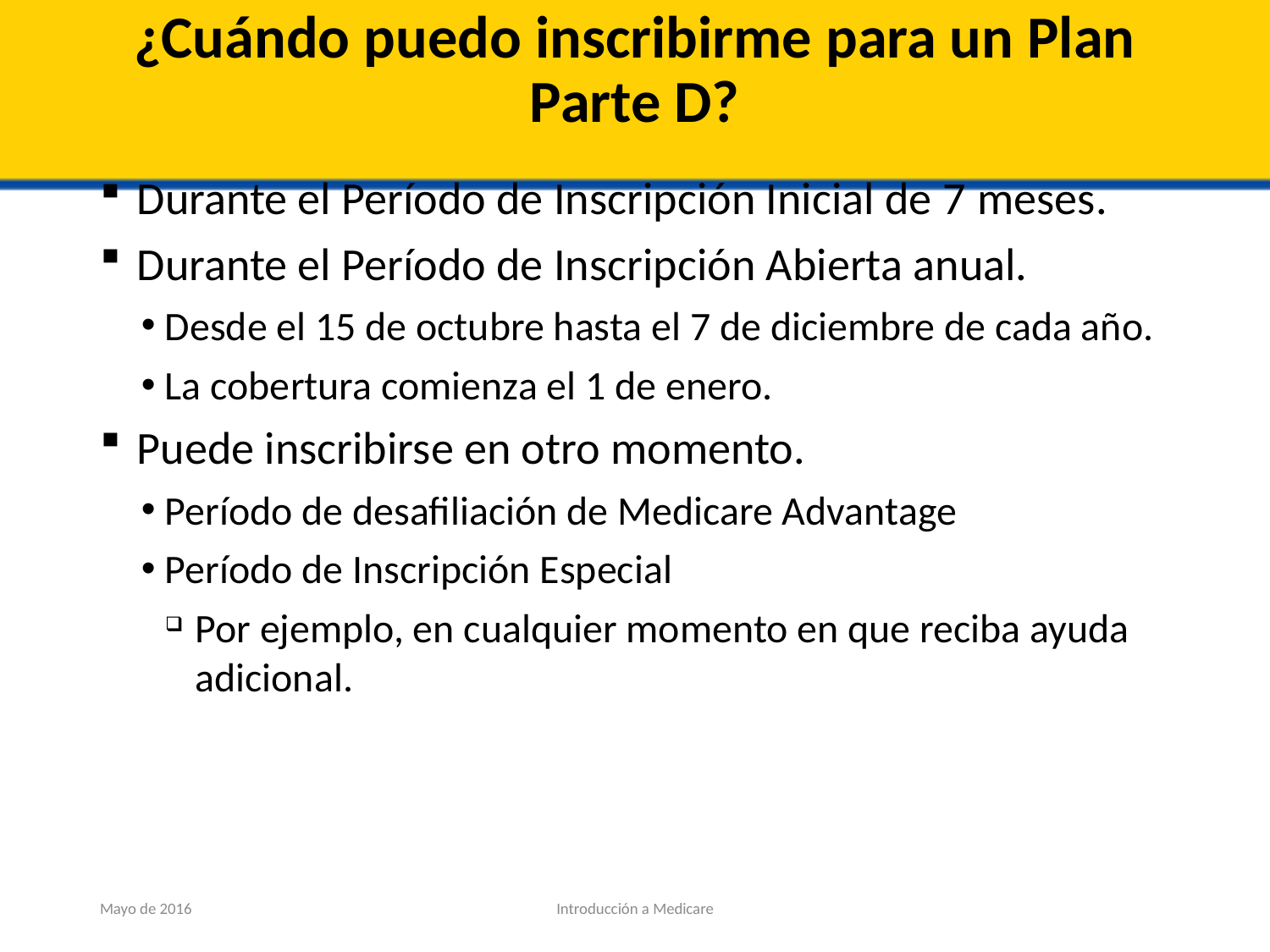

# ¿Cuándo puedo inscribirme para un Plan Parte D?
Durante el Período de Inscripción Inicial de 7 meses.
Durante el Período de Inscripción Abierta anual.
Desde el 15 de octubre hasta el 7 de diciembre de cada año.
La cobertura comienza el 1 de enero.
Puede inscribirse en otro momento.
Período de desafiliación de Medicare Advantage
Período de Inscripción Especial
Por ejemplo, en cualquier momento en que reciba ayuda adicional.
Mayo de 2016
Introducción a Medicare